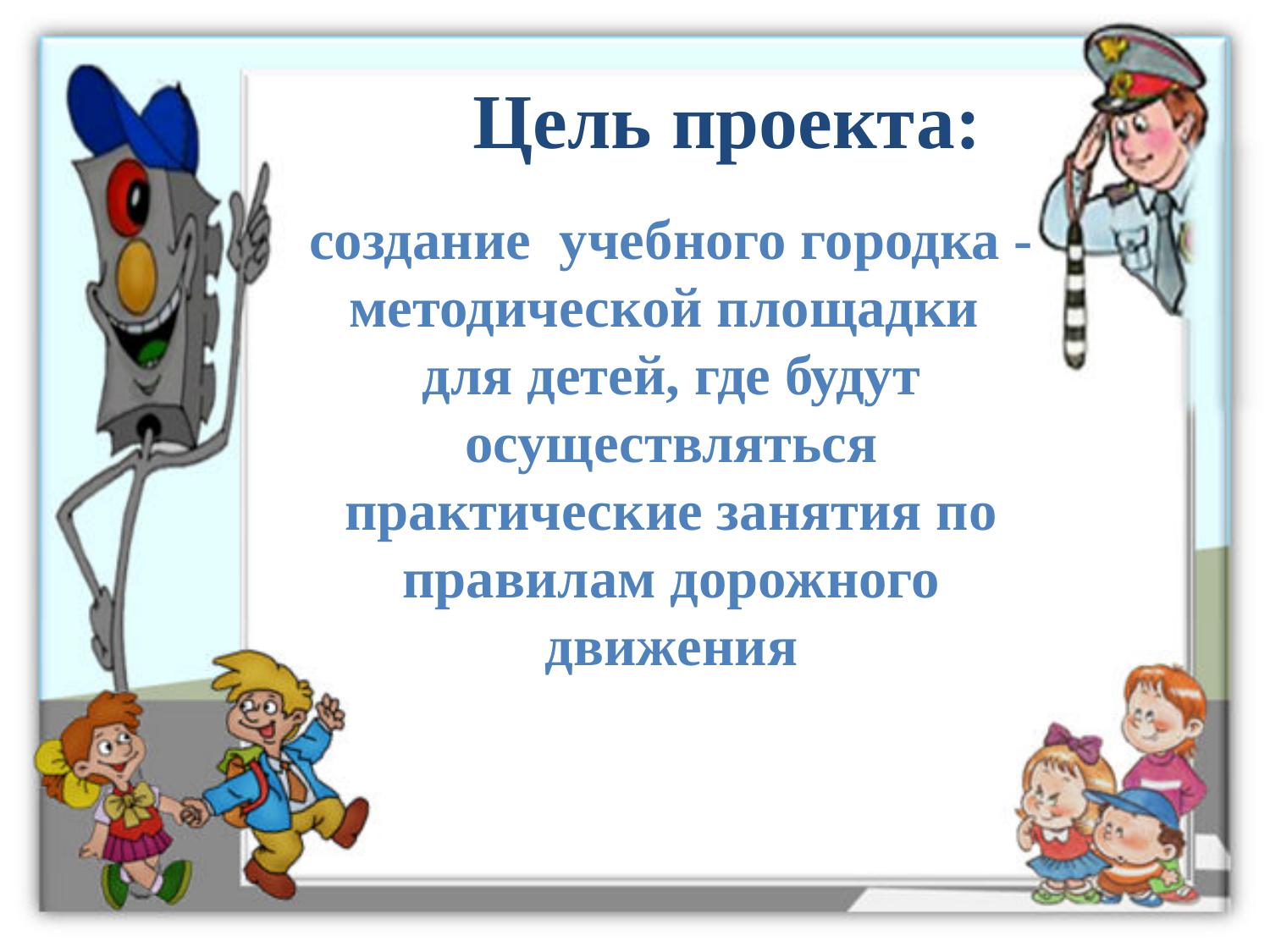

Цель проекта:
создание  учебного городка - методической площадки
для детей, где будут осуществляться практические занятия по правилам дорожного движения